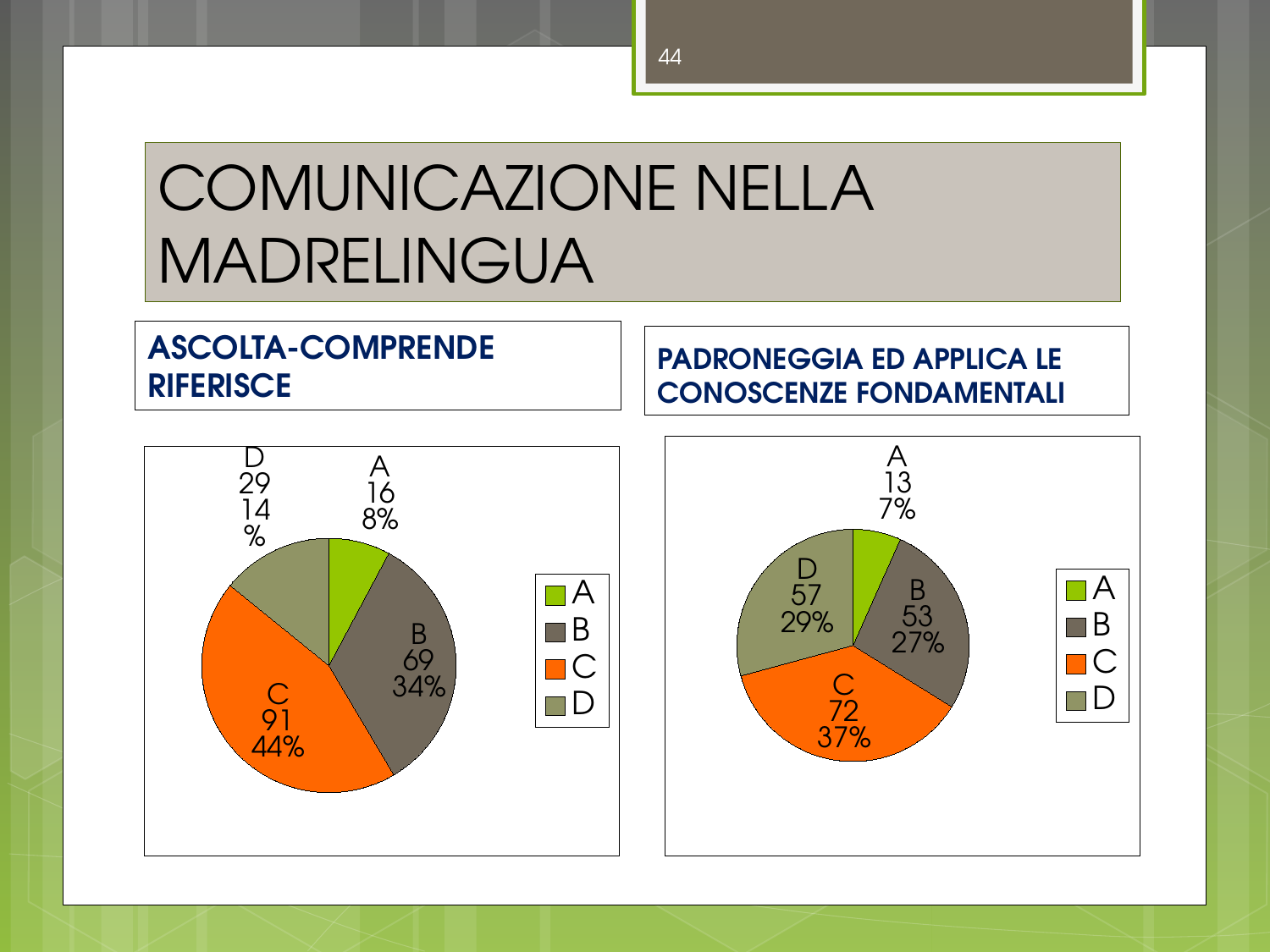

44
# COMUNICAZIONE NELLA MADRELINGUA
ASCOLTA-COMPRENDE RIFERISCE
PADRONEGGIA ED APPLICA LE CONOSCENZE FONDAMENTALI

### Chart

| Category | Vendite |
|---|---|
| A | 13.0 |
| B | 53.0 |
| C | 72.0 |
| D | 57.0 |

### Chart

| Category | Vendite |
|---|---|
| A | 16.0 |
| B | 69.0 |
| C | 91.0 |
| D | 29.0 |